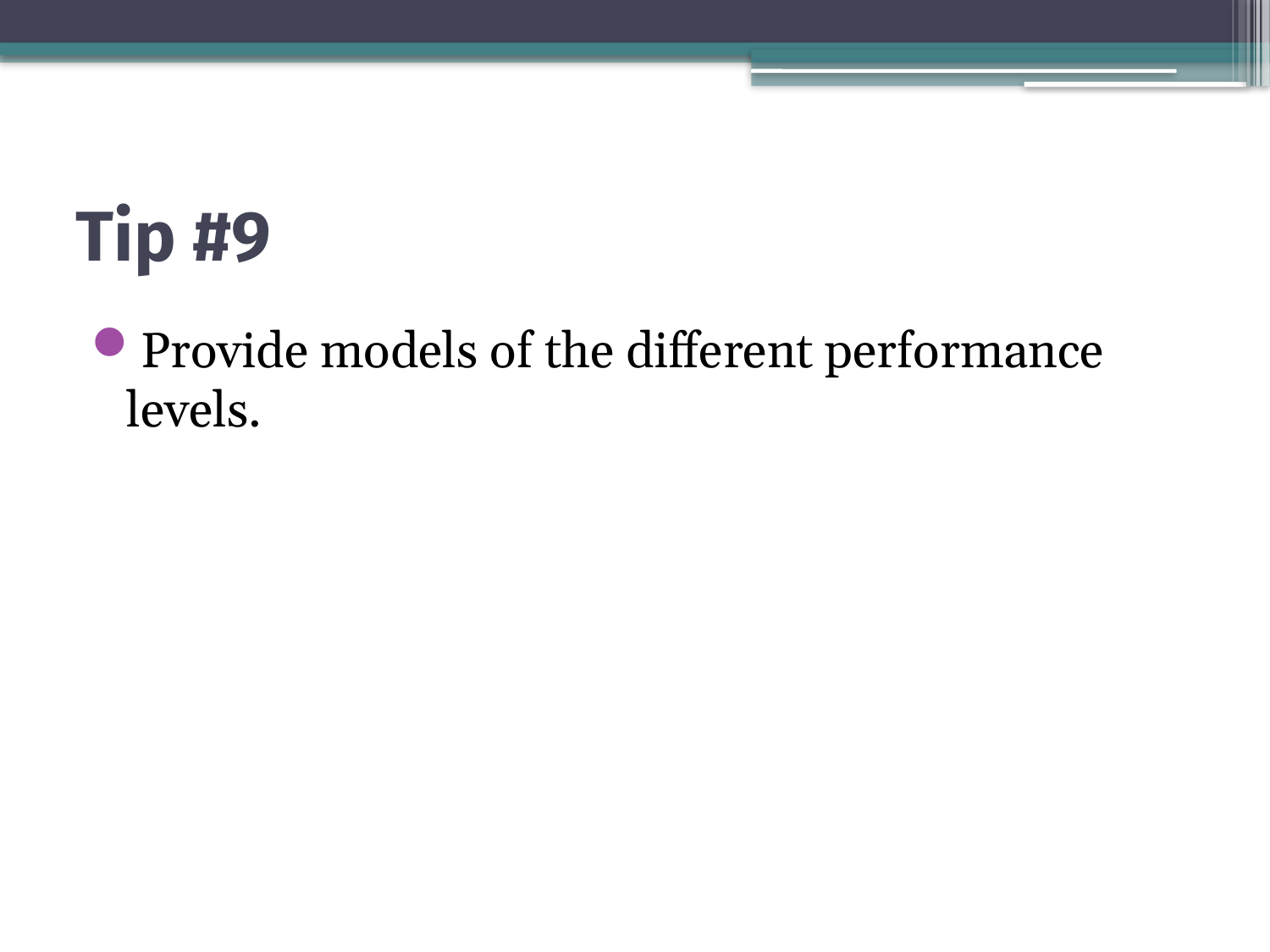

# Tip #9
Provide models of the different performance levels.